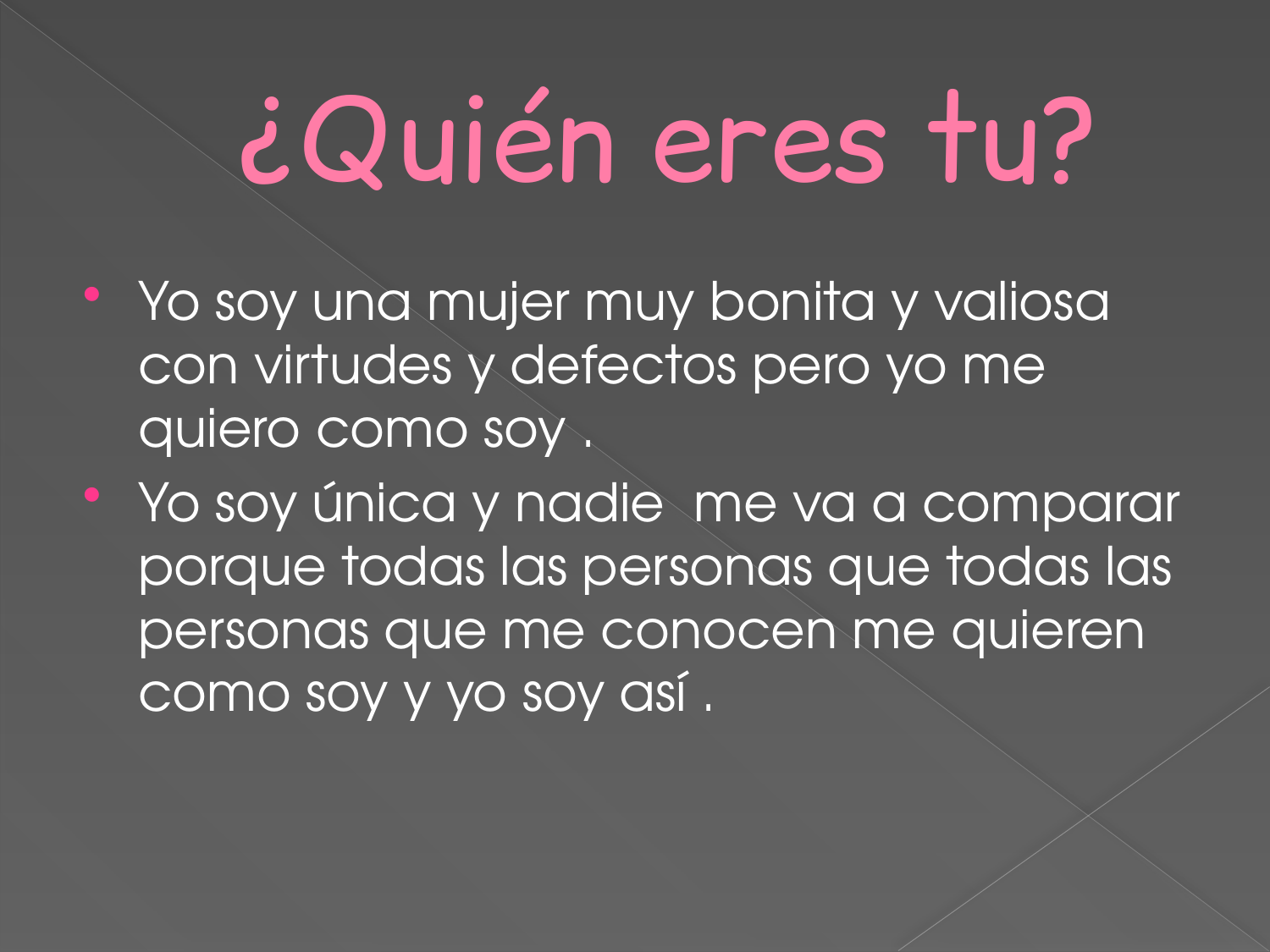

# ¿Quién eres tu?
Yo soy una mujer muy bonita y valiosa con virtudes y defectos pero yo me quiero como soy .
Yo soy única y nadie  me va a comparar porque todas las personas que todas las personas que me conocen me quieren como soy y yo soy así .